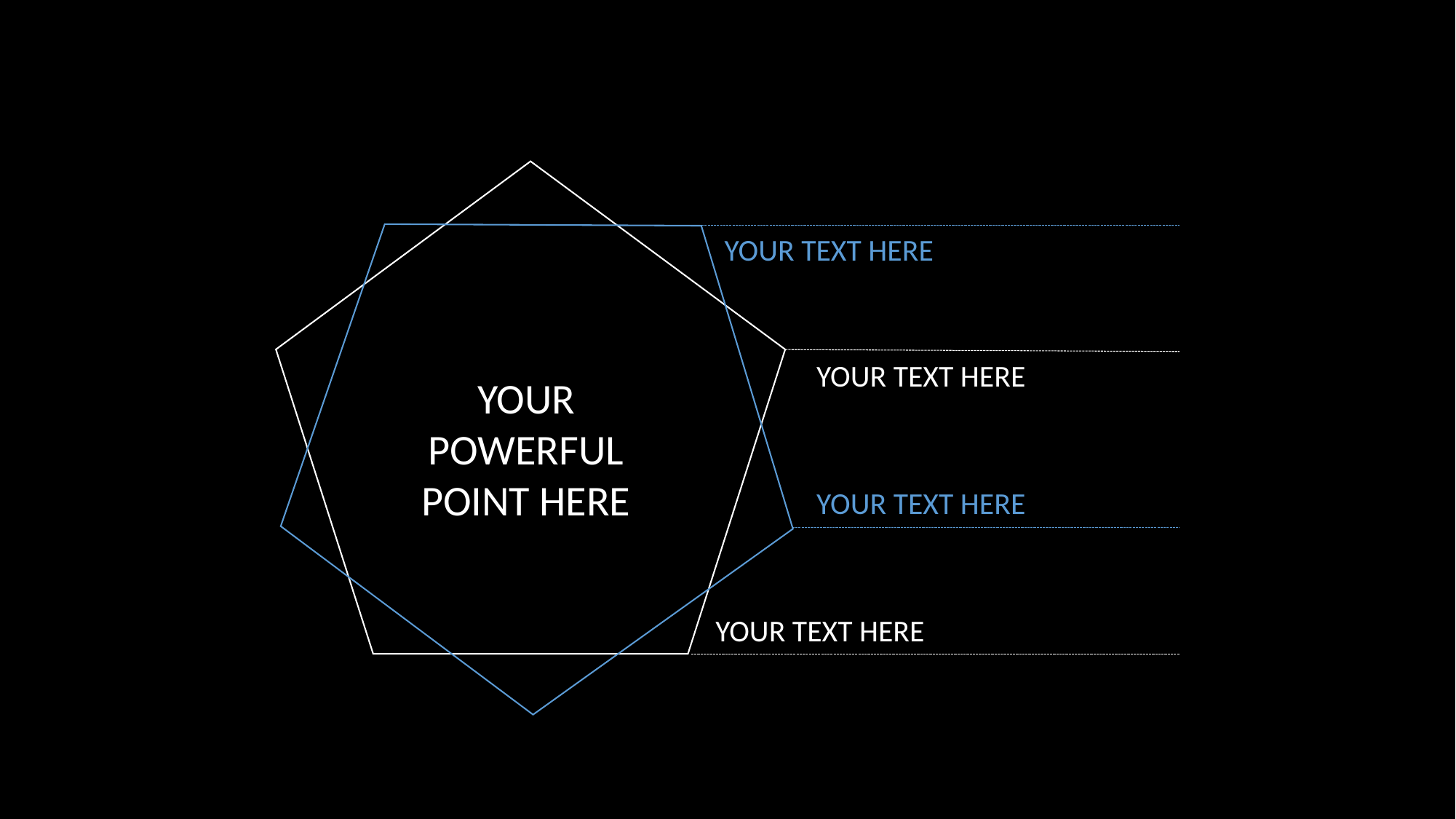

YOUR TEXT HERE
YOUR TEXT HERE
YOUR POWERFUL POINT HERE
YOUR TEXT HERE
YOUR TEXT HERE